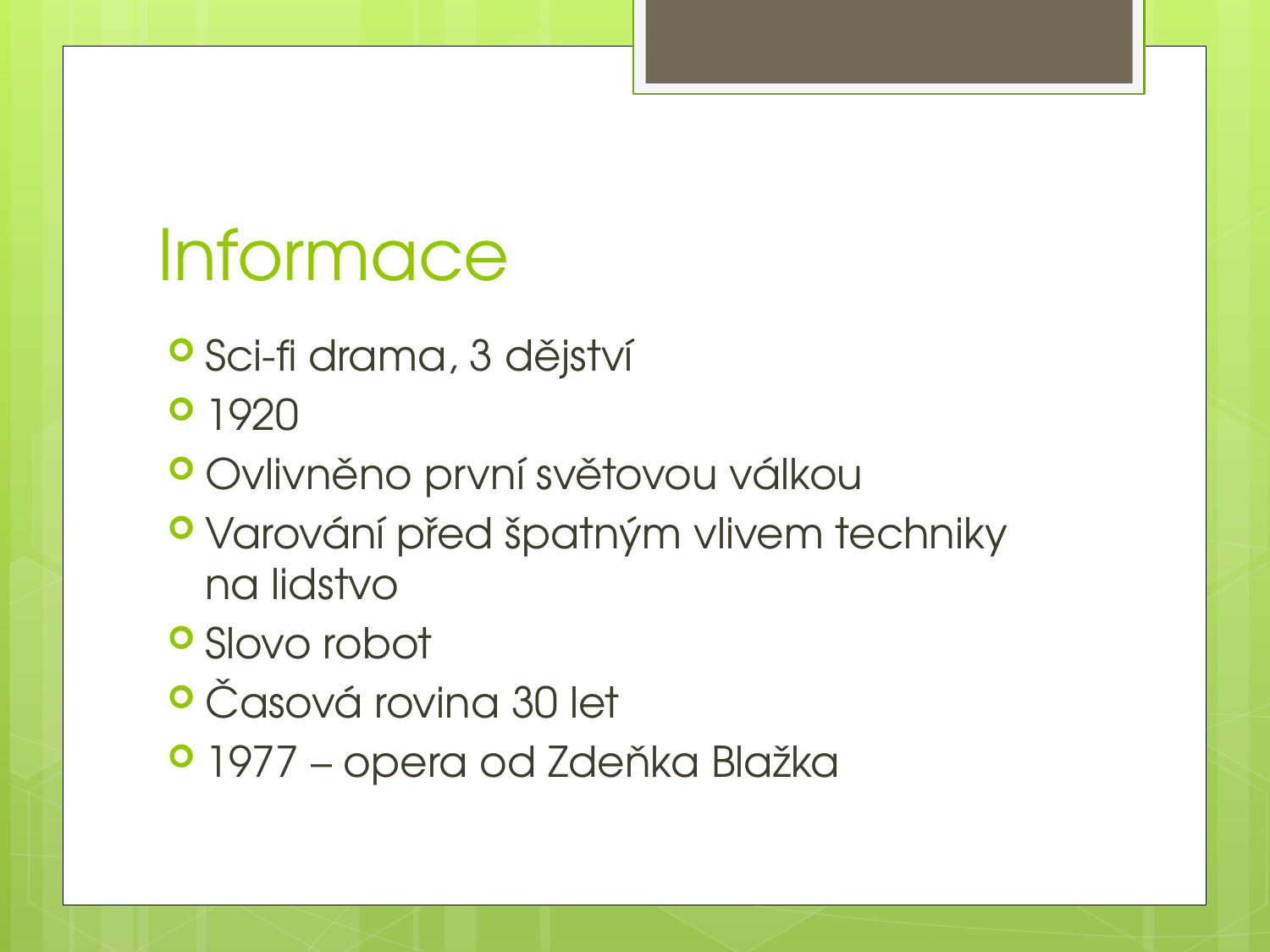

# Informace
Sci-fi drama, 3 dějství
1920
Ovlivněno první světovou válkou
Varování před špatným vlivem techniky na lidstvo
Slovo robot
Časová rovina 30 let
1977 – opera od Zdeňka Blažka